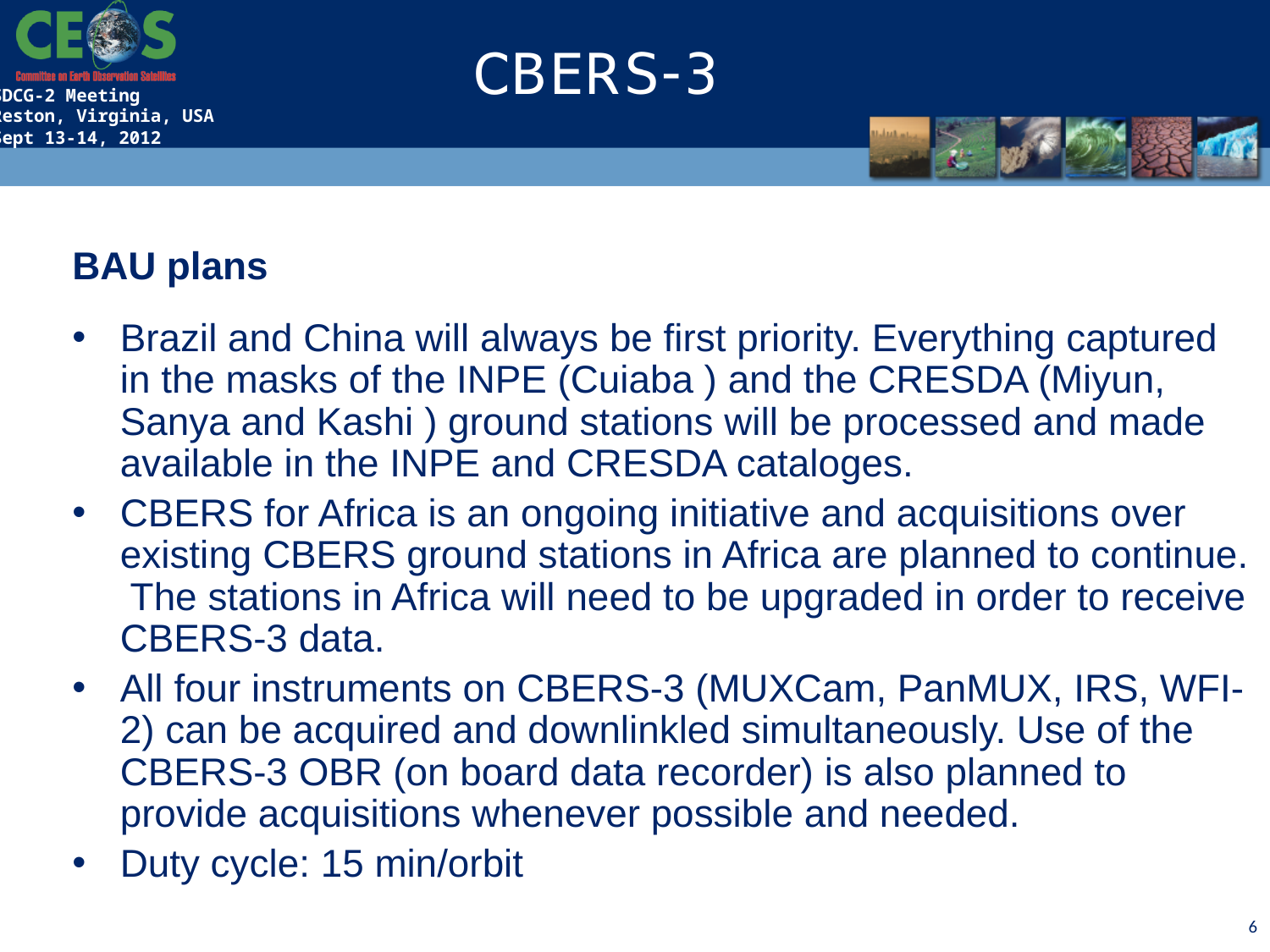

CBERS-3
BAU plans

Brazil and China will always be first priority. Everything captured in the masks of the INPE (Cuiaba ) and the CRESDA (Miyun, Sanya and Kashi ) ground stations will be processed and made available in the INPE and CRESDA cataloges.
CBERS for Africa is an ongoing initiative and acquisitions over existing CBERS ground stations in Africa are planned to continue.  The stations in Africa will need to be upgraded in order to receive CBERS-3 data.
All four instruments on CBERS-3 (MUXCam, PanMUX, IRS, WFI-2) can be acquired and downlinkled simultaneously. Use of the CBERS-3 OBR (on board data recorder) is also planned to provide acquisitions whenever possible and needed.
Duty cycle: 15 min/orbit
6